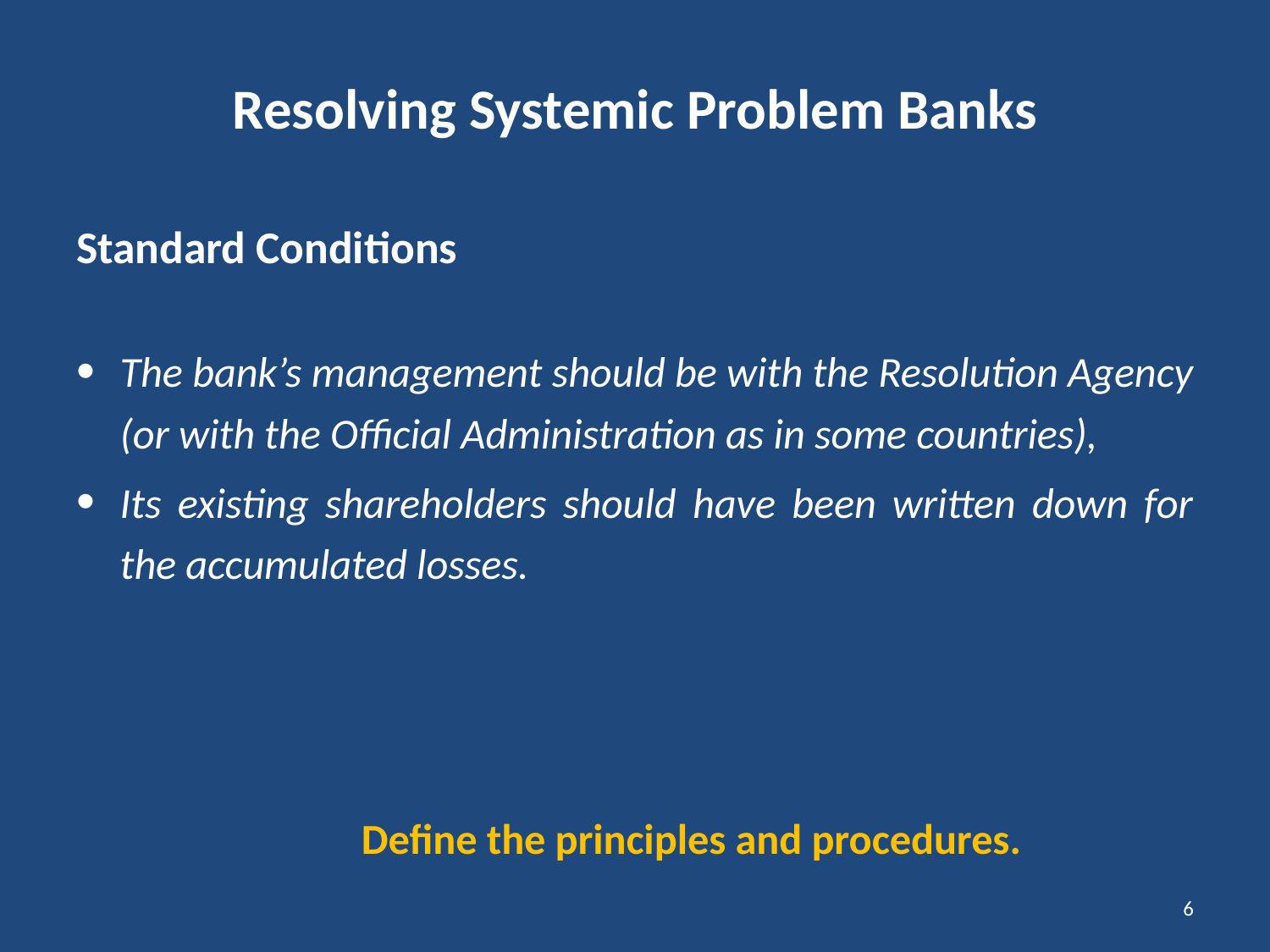

# Resolving Systemic Problem Banks

Standard Conditions

The bank’s management should be with the Resolution Agency (or with the Official Administration as in some countries),
Its existing shareholders should have been written down for the accumulated losses.

             Define the principles and procedures.

6